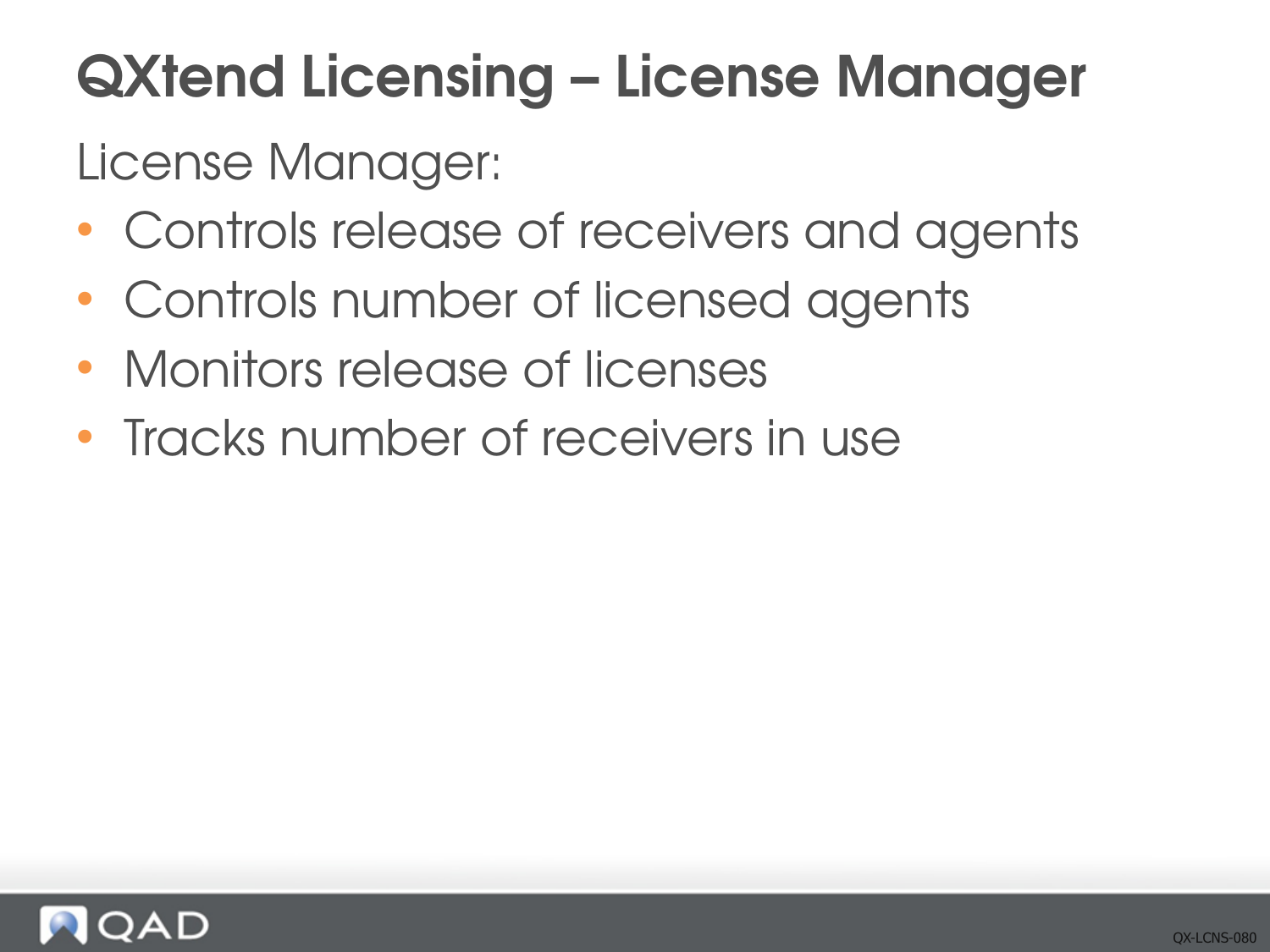

# QXtend Licensing – License Manager
License Manager:
Controls release of receivers and agents
Controls number of licensed agents
Monitors release of licenses
Tracks number of receivers in use
QX-LCNS-080